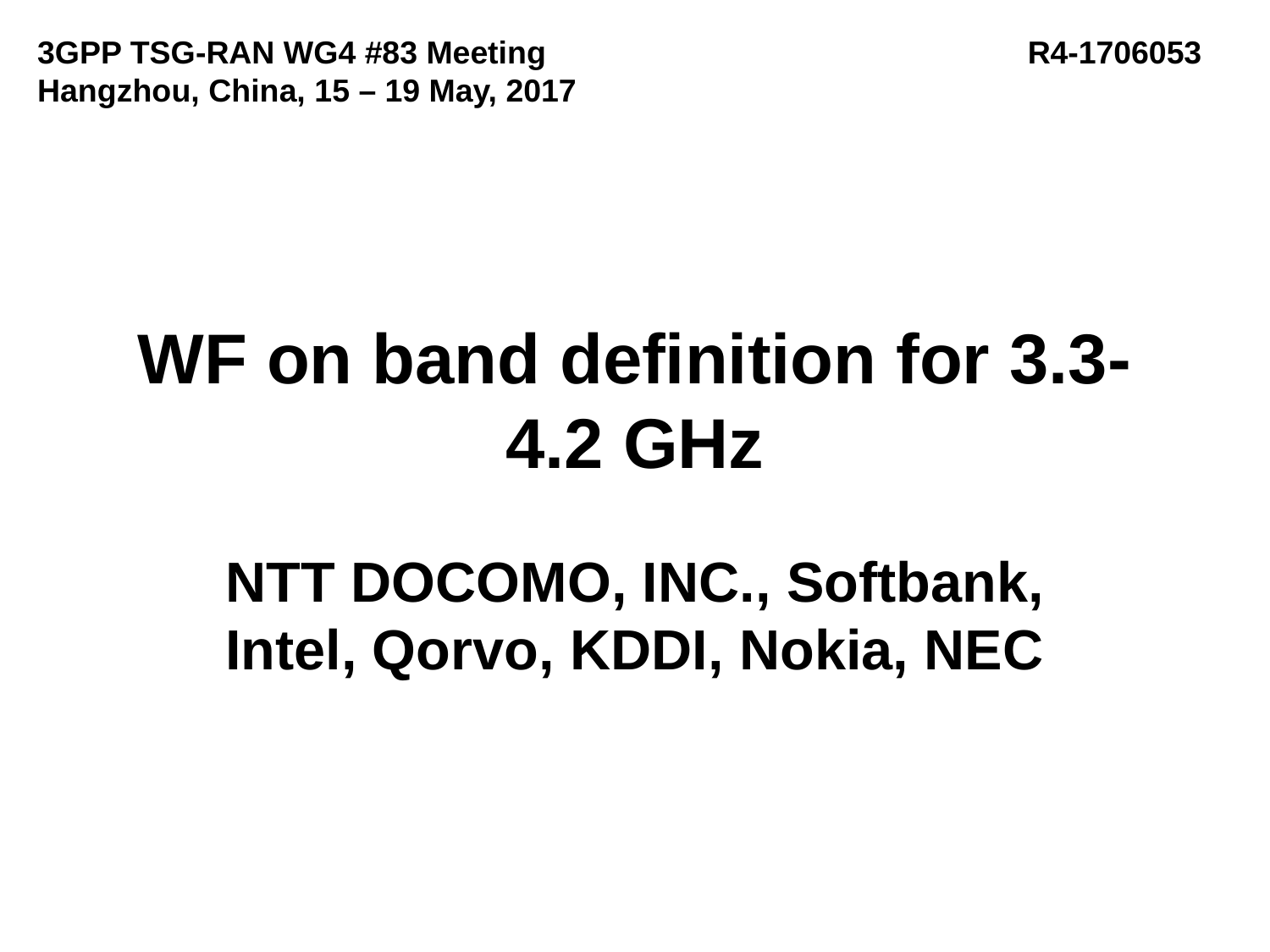

3GPP TSG-RAN WG4 #83 Meeting				 Hangzhou, China, 15 – 19 May, 2017
R4-1706053
# WF on band definition for 3.3-4.2 GHz
NTT DOCOMO, INC., Softbank, Intel, Qorvo, KDDI, Nokia, NEC